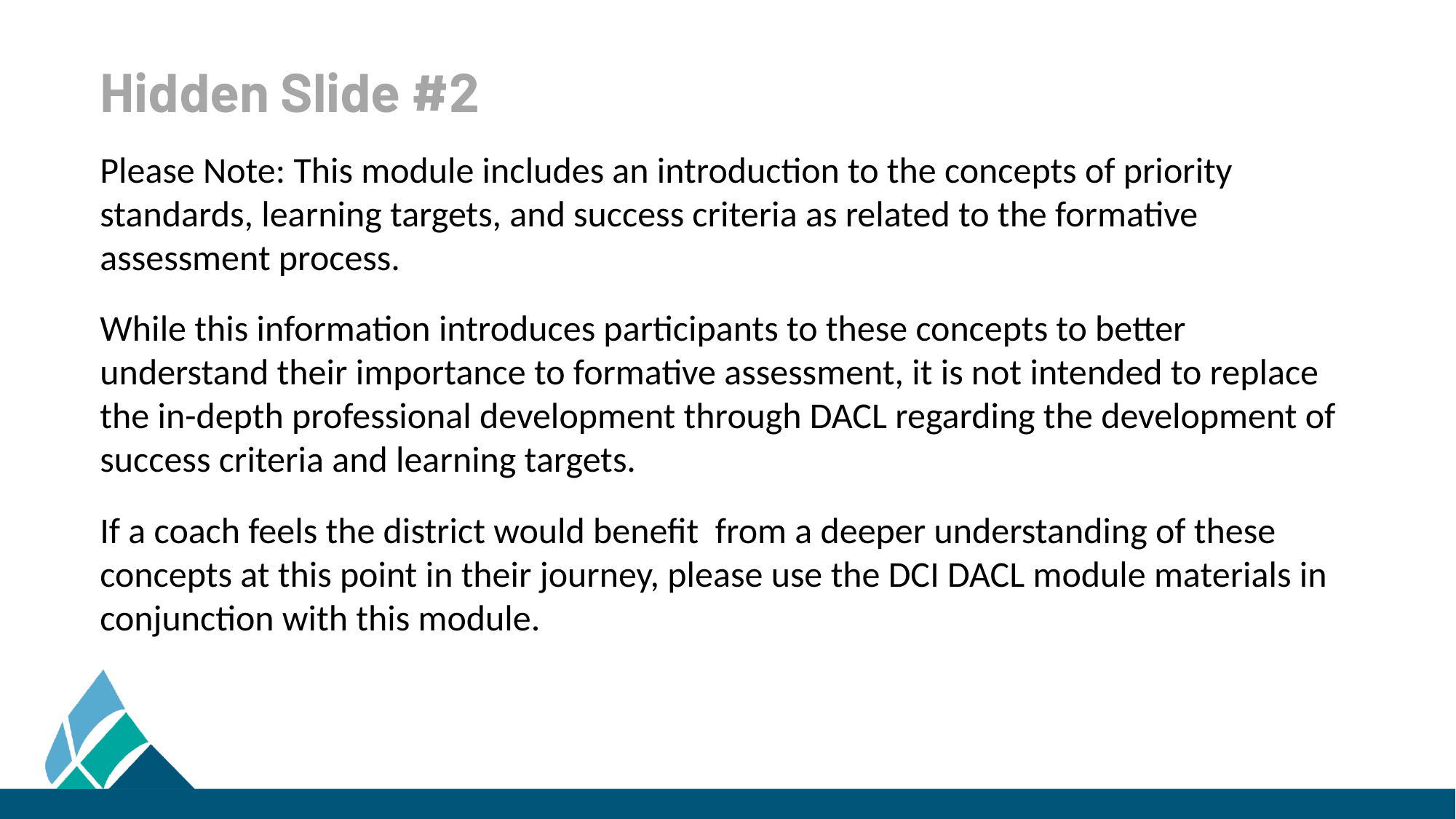

# Hidden Slide #2
Please Note: This module includes an introduction to the concepts of priority standards, learning targets, and success criteria as related to the formative assessment process.
While this information introduces participants to these concepts to better understand their importance to formative assessment, it is not intended to replace the in-depth professional development through DACL regarding the development of success criteria and learning targets.
If a coach feels the district would benefit  from a deeper understanding of these concepts at this point in their journey, please use the DCI DACL module materials in conjunction with this module.